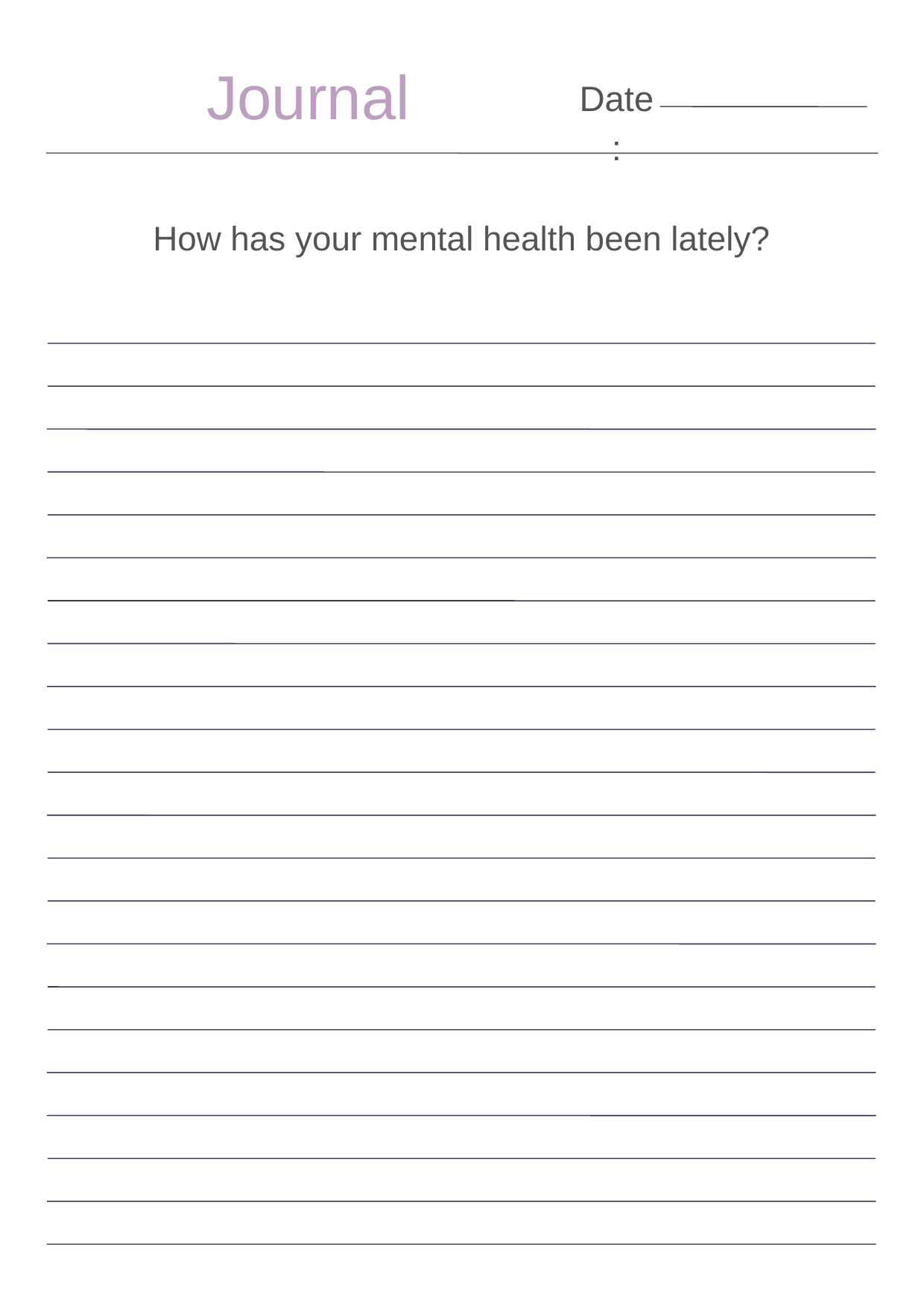

Journal
Date:

How has your mental health been lately?